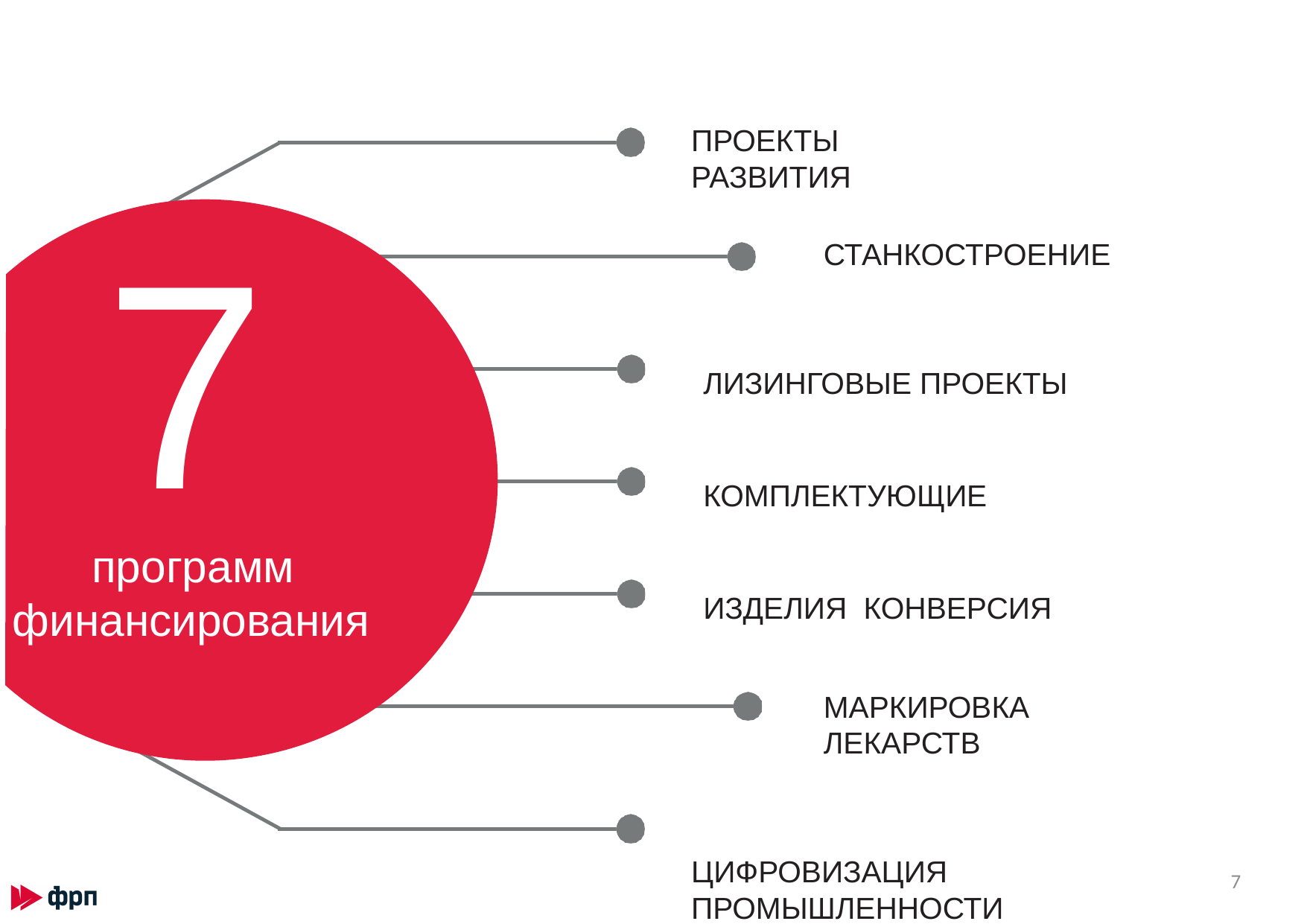

# ПРОЕКТЫ РАЗВИТИЯ
7

6
СТАНКОСТРОЕНИЕ
ЛИЗИНГОВЫЕ ПРОЕКТЫ  КОМПЛЕКТУЮЩИЕ ИЗДЕЛИЯ  КОНВЕРСИЯ

МАРКИРОВКА ЛЕКАРСТВ

ЦИФРОВИЗАЦИЯ ПРОМЫШЛЕННОСТИ

7

программ  финансирования
программ  финансирования

7